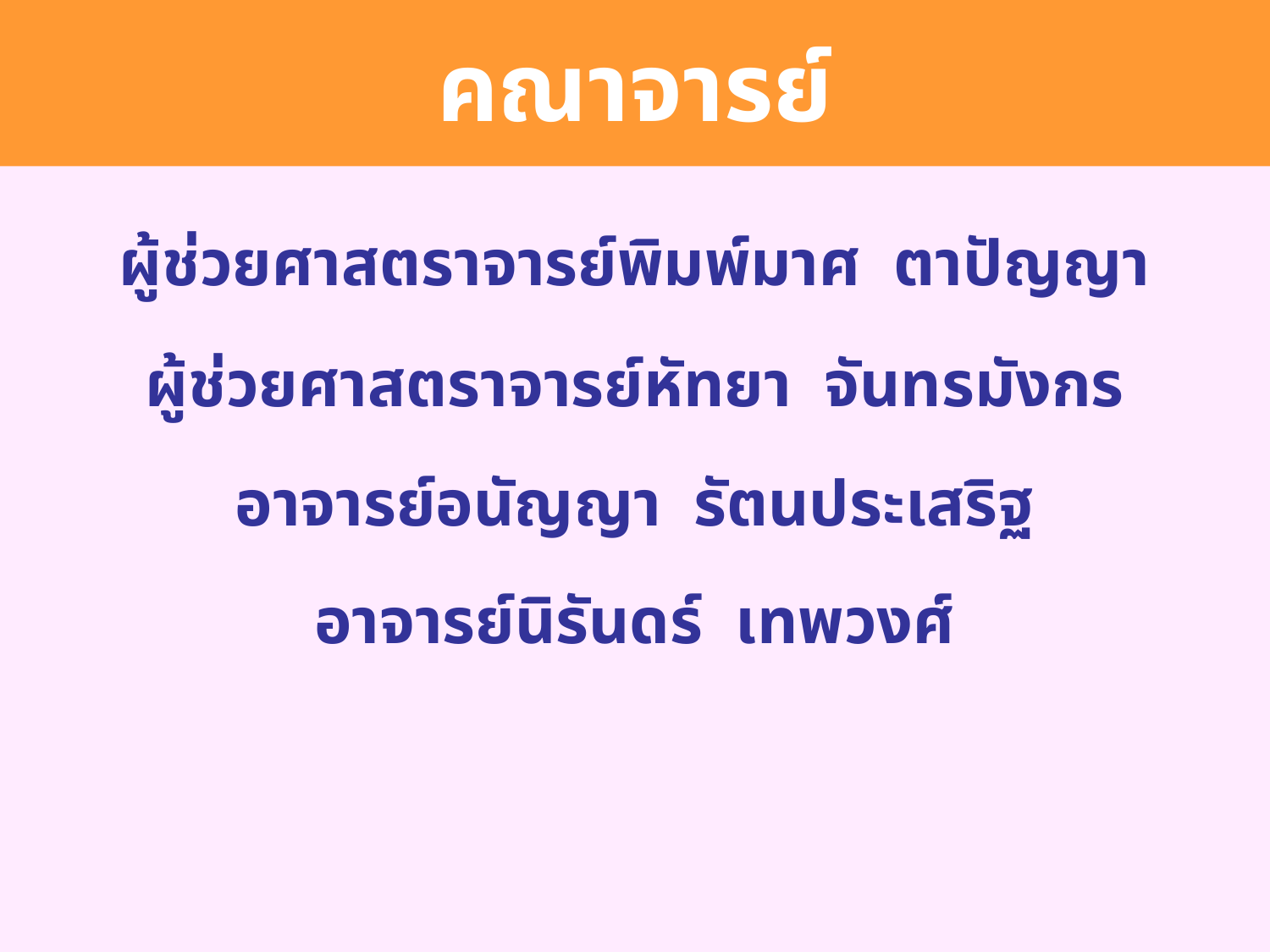

คณาจารย์
ผู้ช่วยศาสตราจารย์พิมพ์มาศ  ตาปัญญา
ผู้ช่วยศาสตราจารย์หัทยา  จันทรมังกร
อาจารย์อนัญญา  รัตนประเสริฐ

อาจารย์นิรันดร์  เทพวงศ์